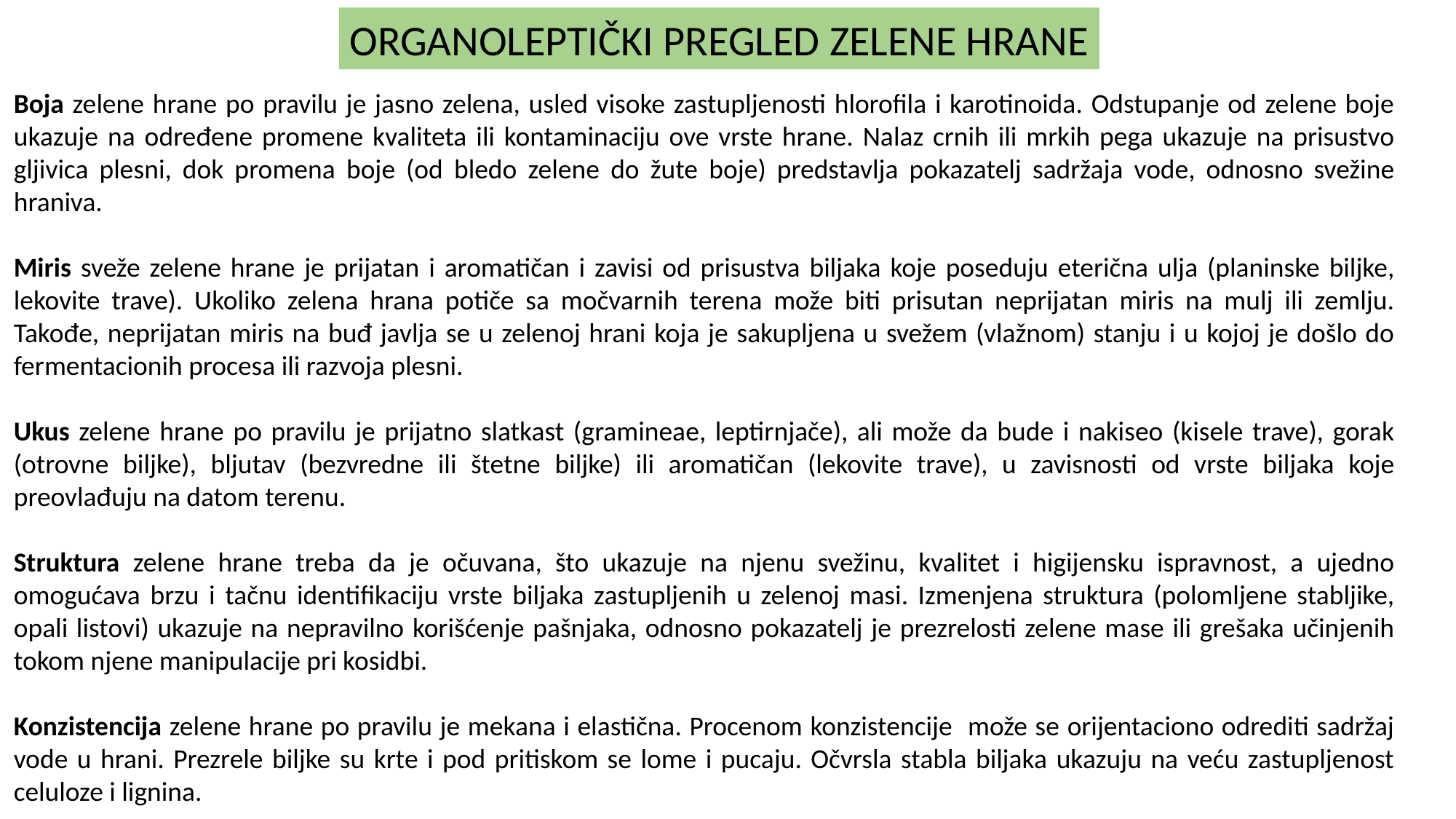

ORGANOLEPTIČKI PREGLED ZELENE HRANE
Boja zelene hrane po pravilu je jasno zelena, usled visoke zastupljenosti hlorofila i karotinoida. Odstupanje od zelene boje ukazuje na određene promene kvaliteta ili kontaminaciju ove vrste hrane. Nalaz crnih ili mrkih pega ukazuje na prisustvo gljivica plesni, dok promena boje (od bledo zelene do žute boje) predstavlja pokazatelj sadržaja vode, odnosno svežine hraniva.

Miris sveže zelene hrane je prijatan i aromatičan i zavisi od prisustva biljaka koje poseduju eterična ulja (planinske biljke, lekovite trave). Ukoliko zelena hrana potiče sa močvarnih terena može biti prisutan neprijatan miris na mulj ili zemlju. Takođe, neprijatan miris na buđ javlja se u zelenoj hrani koja je sakupljena u svežem (vlažnom) stanju i u kojoj je došlo do fermentacionih procesa ili razvoja plesni.

Ukus zelene hrane po pravilu je prijatno slatkast (gramineae, leptirnjače), ali može da bude i nakiseo (kisele trave), gorak (otrovne biljke), bljutav (bezvredne ili štetne biljke) ili aromatičan (lekovite trave), u zavisnosti od vrste biljaka koje preovlađuju na datom terenu.

Struktura zelene hrane treba da je očuvana, što ukazuje na njenu svežinu, kvalitet i higijensku ispravnost, a ujedno omogućava brzu i tačnu identifikaciju vrste biljaka zastupljenih u zelenoj masi. Izmenjena struktura (polomljene stabljike, opali listovi) ukazuje na nepravilno korišćenje pašnjaka, odnosno pokazatelj je prezrelosti zelene mase ili grešaka učinjenih tokom njene manipulacije pri kosidbi.

Konzistencija zelene hrane po pravilu je mekana i elastična. Procenom konzistencije  može se orijentaciono odrediti sadržaj vode u hrani. Prezrele biljke su krte i pod pritiskom se lome i pucaju. Očvrsla stabla biljaka ukazuju na veću zastupljenost celuloze i lignina.